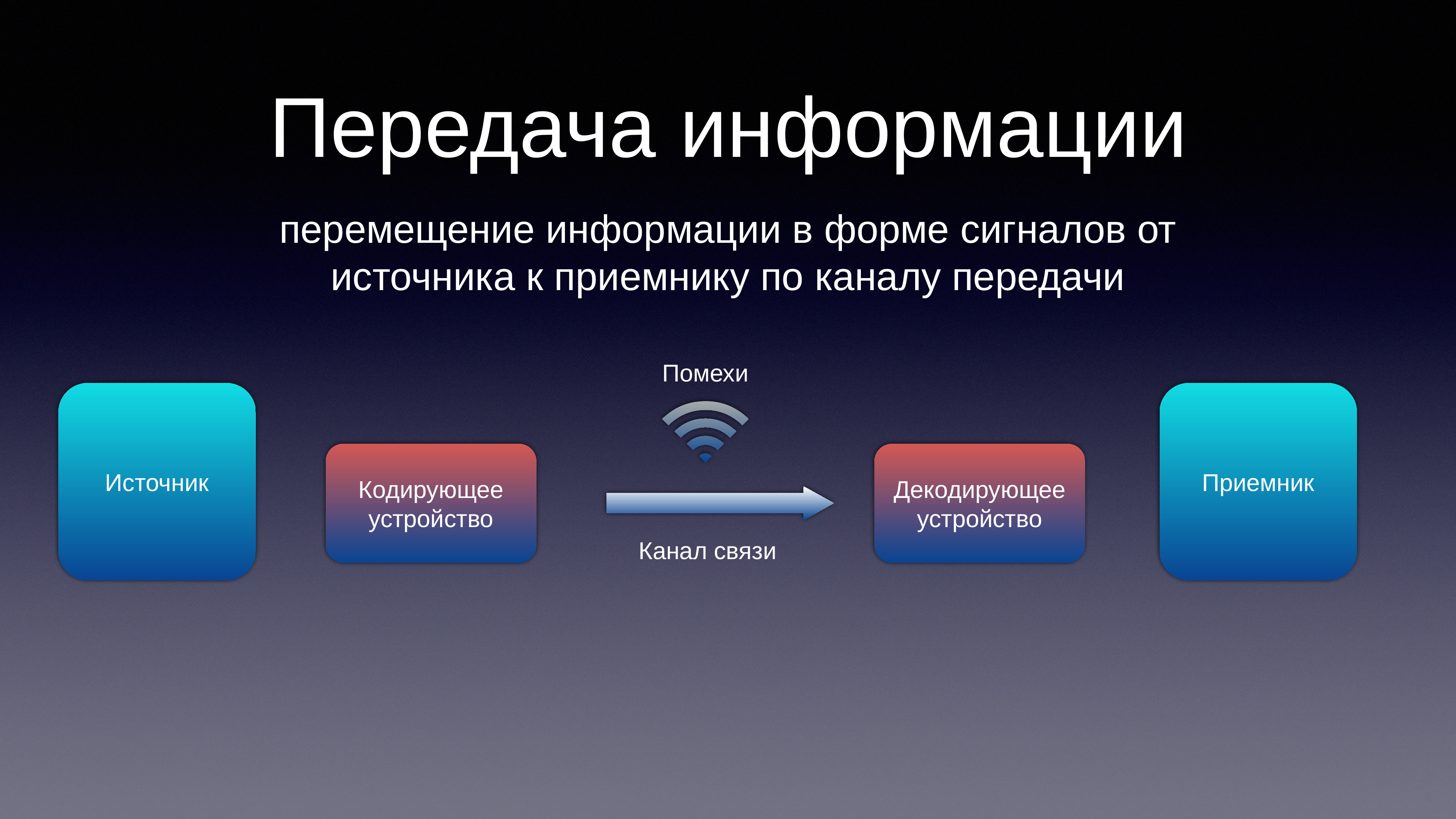

# Передача информации
перемещение информации в форме сигналов от источника к приемнику по каналу передачи
Помехи
Источник
Приемник

Кодирующее устройство
Декодирующее устройство

Канал связи